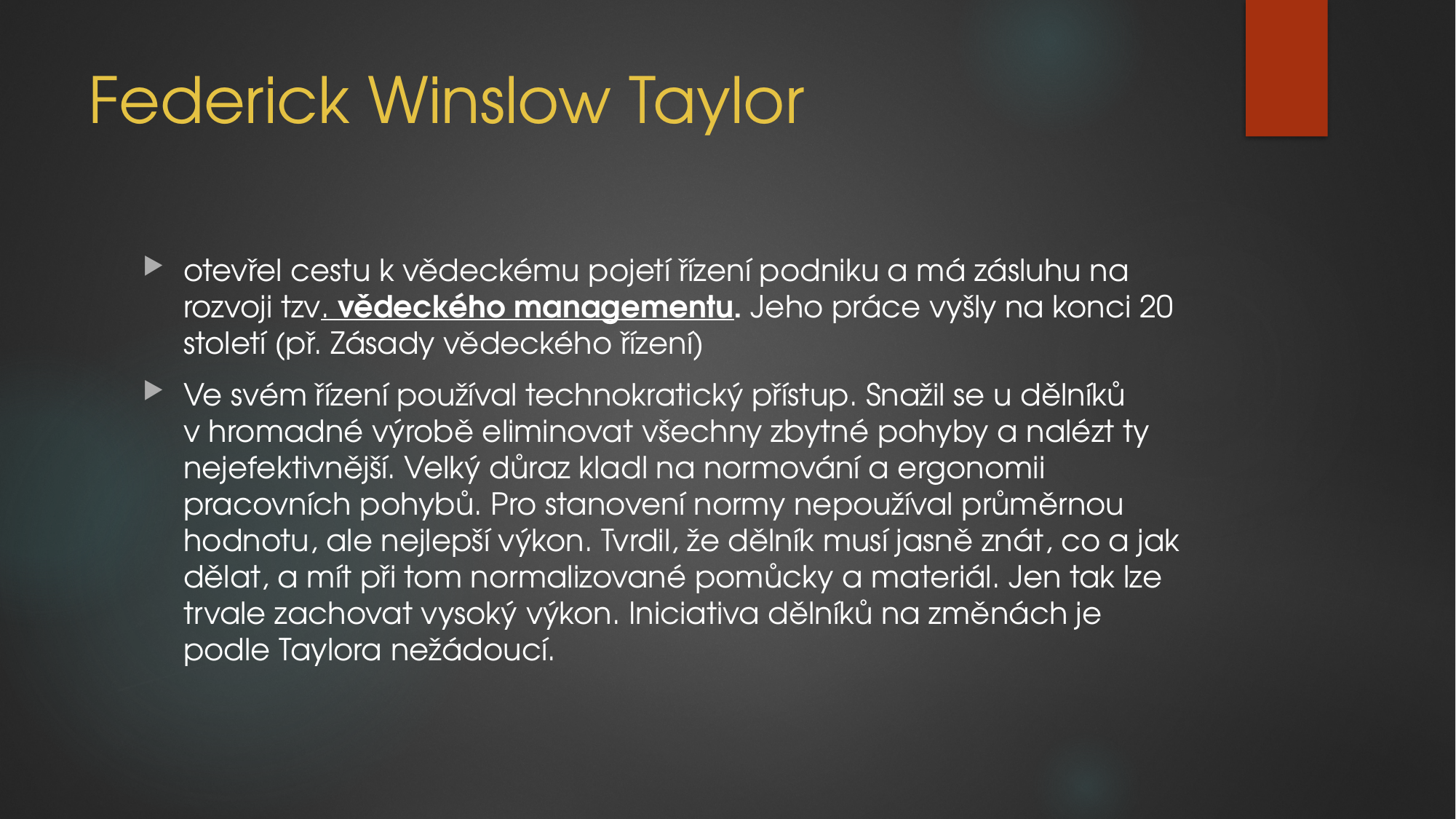

# Federick Winslow Taylor
otevřel cestu k vědeckému pojetí řízení podniku a má zásluhu na rozvoji tzv. vědeckého managementu. Jeho práce vyšly na konci 20 století (př. Zásady vědeckého řízení)
Ve svém řízení používal technokratický přístup. Snažil se u dělníků
v hromadné výrobě eliminovat všechny zbytné pohyby a nalézt ty nejefektivnější. Velký důraz kladl na normování a ergonomii pracovních pohybů. Pro stanovení normy nepoužíval průměrnou hodnotu, ale nejlepší výkon. Tvrdil, že dělník musí jasně znát, co a jak dělat, a mít při tom normalizované pomůcky a materiál. Jen tak lze trvale zachovat vysoký výkon. Iniciativa dělníků na změnách je podle Taylora nežádoucí.